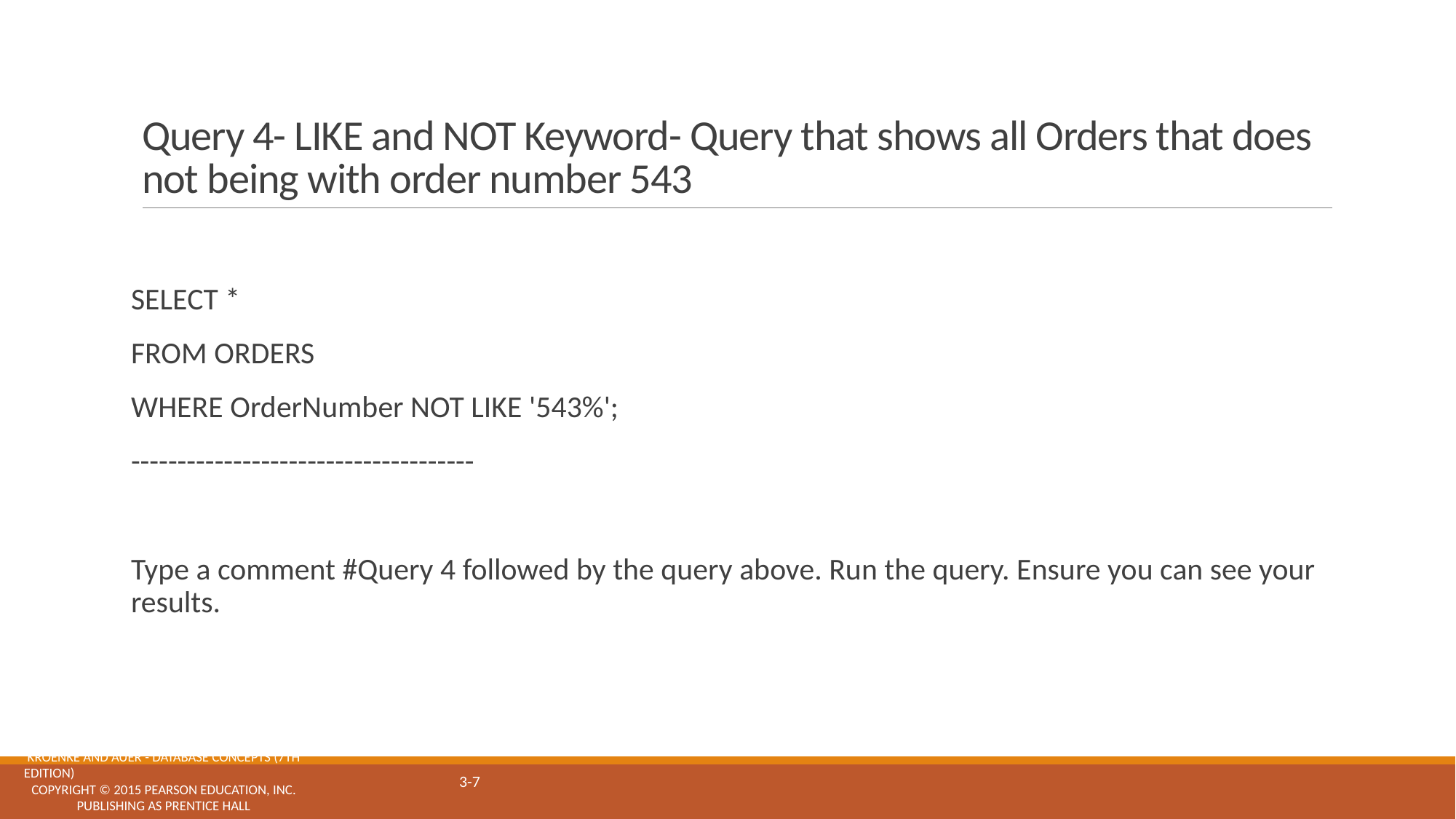

# Query 4- LIKE and NOT Keyword- Query that shows all Orders that does not being with order number 543

SELECT *
FROM ORDERS
WHERE OrderNumber NOT LIKE '543%';
-------------------------------------

Type a comment #Query 4 followed by the query above. Run the query. Ensure you can see your results.

KROENKE and AUER - DATABASE CONCEPTS (7th Edition)                                                                           Copyright © 2015 Pearson Education, Inc. Publishing as Prentice Hall
3-7